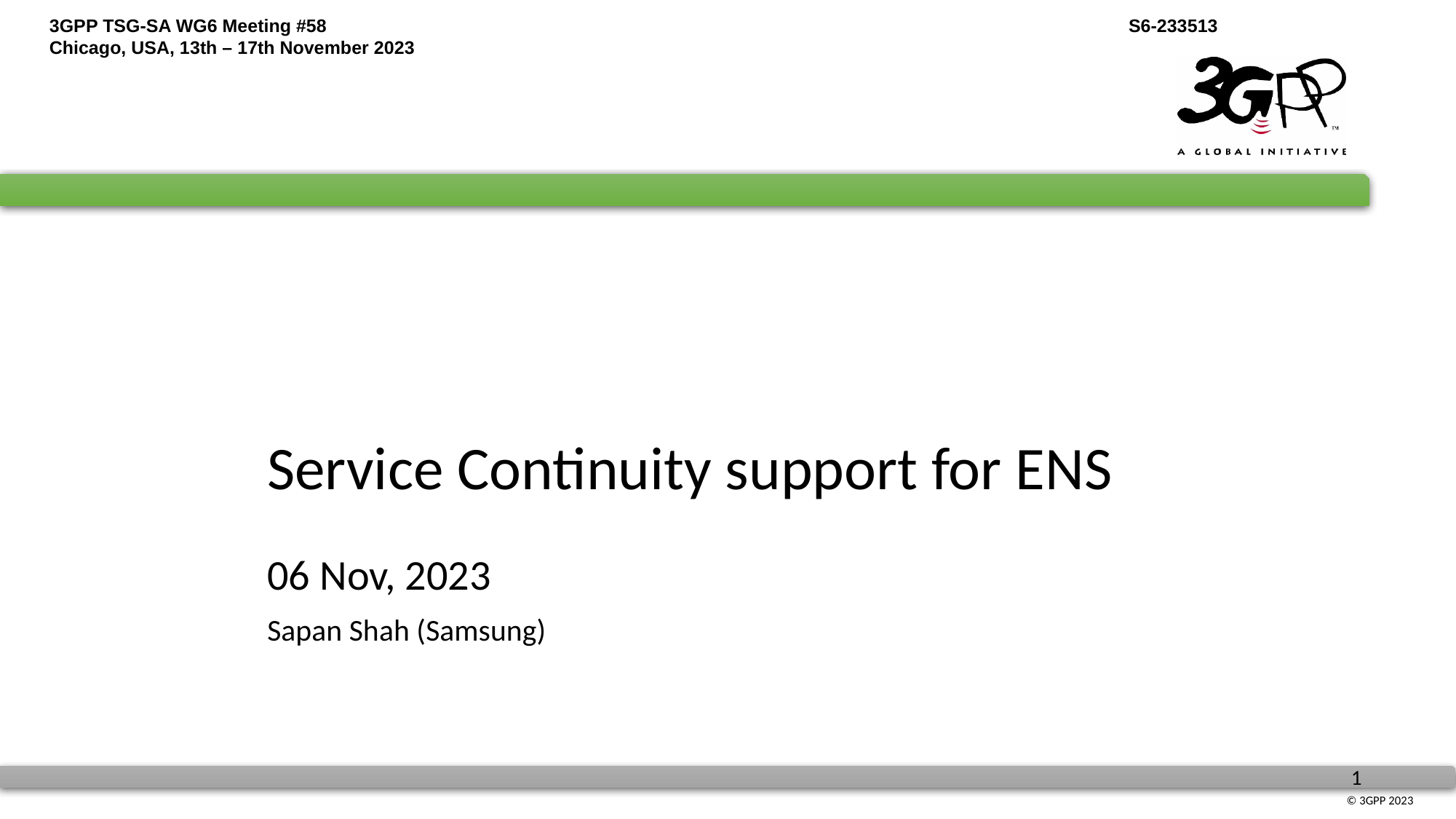

# Service Continuity support for ENS
06 Nov, 2023
Sapan Shah (Samsung)